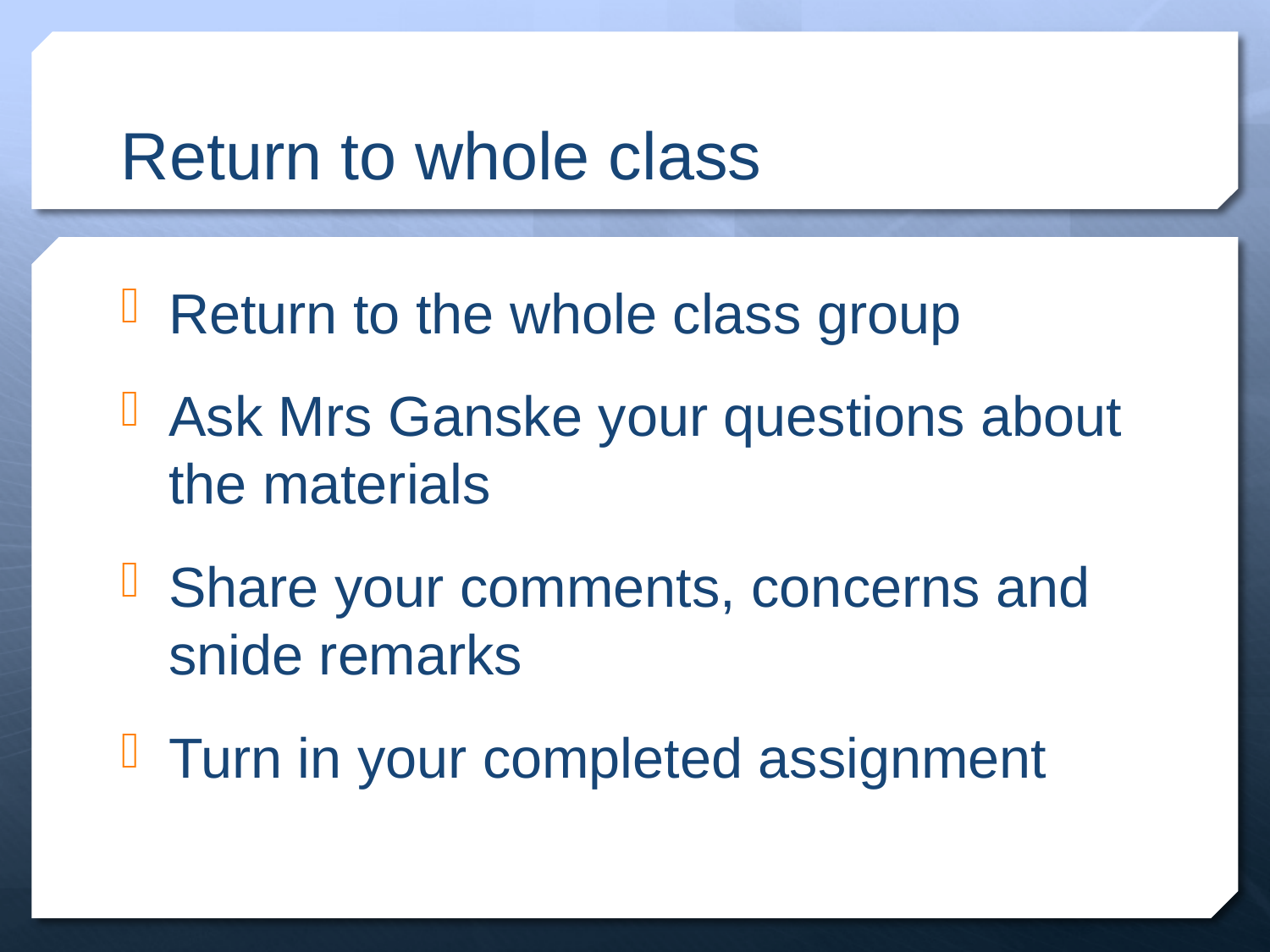

# Return to whole class
Return to the whole class group
Ask Mrs Ganske your questions about the materials
Share your comments, concerns and snide remarks
Turn in your completed assignment